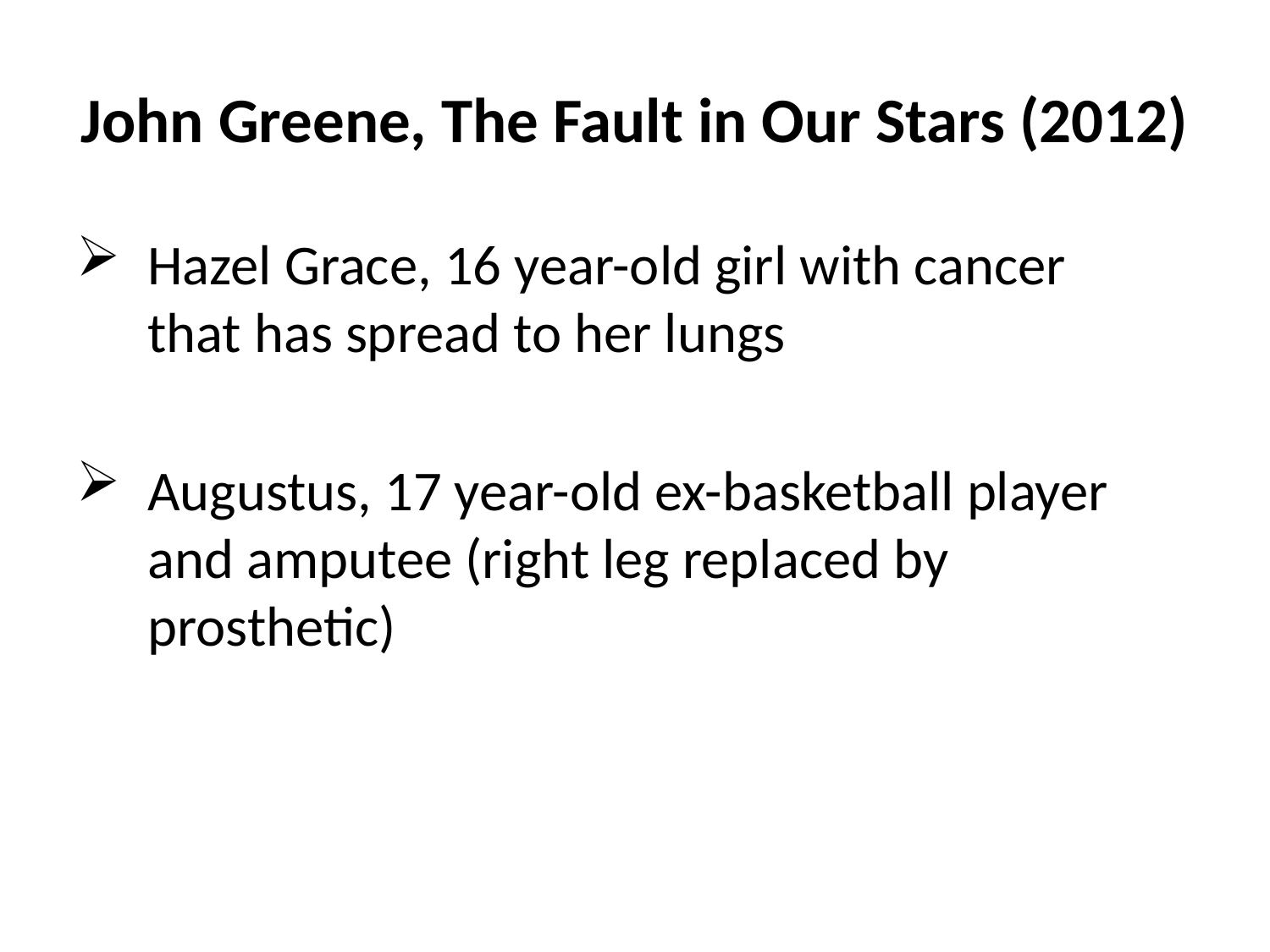

# John Greene, The Fault in Our Stars (2012)
Hazel Grace, 16 year-old girl with cancer that has spread to her lungs

Augustus, 17 year-old ex-basketball player and amputee (right leg replaced by prosthetic)